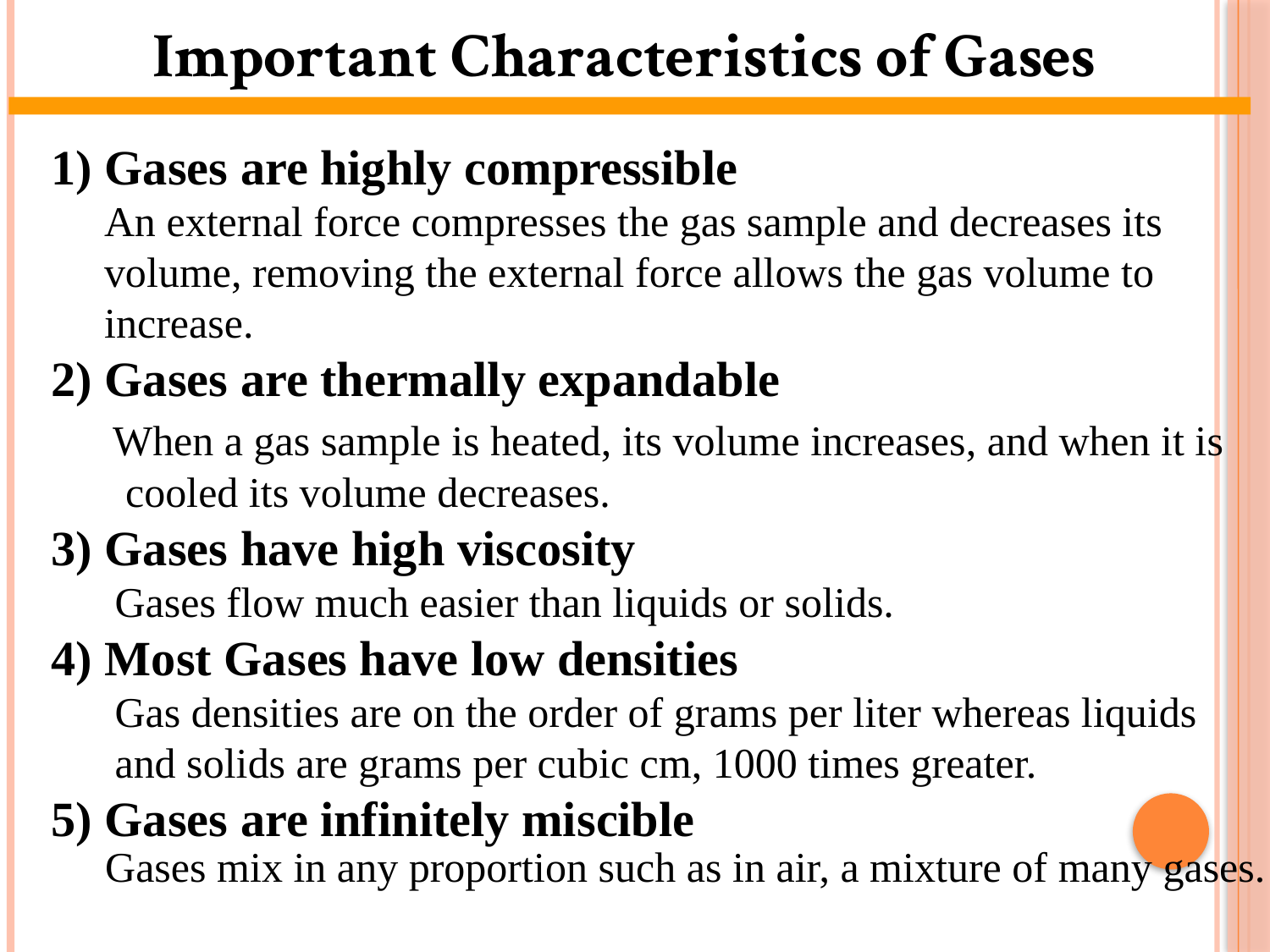

Important Characteristics of Gases

1) Gases are highly compressible
     An external force compresses the gas sample and decreases its
     volume, removing the external force allows the gas volume to
     increase.
2) Gases are thermally expandable
     When a gas sample is heated, its volume increases, and when it is
       cooled its volume decreases.
3) Gases have high viscosity
      Gases flow much easier than liquids or solids.
4) Most Gases have low densities
      Gas densities are on the order of grams per liter whereas liquids
      and solids are grams per cubic cm, 1000 times greater.
5) Gases are infinitely miscible
 Gases mix in any proportion such as in air, a mixture of many gases.